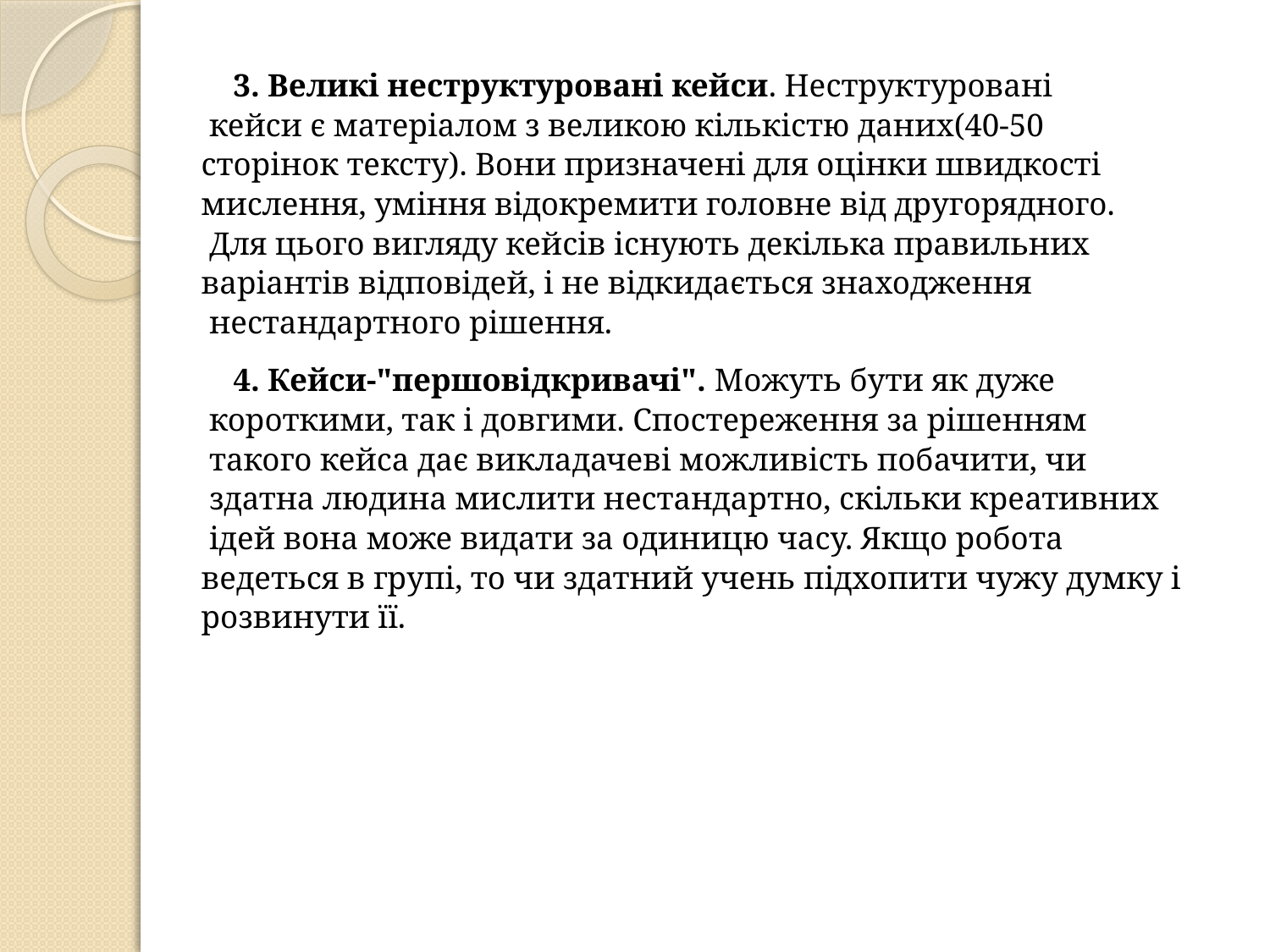

3. Великі неструктуровані кейси. Неструктуровані
 кейси є матеріалом з великою кількістю даних(40-50
сторінок тексту). Вони призначені для оцінки швидкості
мислення, уміння відокремити головне від другорядного.
 Для цього вигляду кейсів існують декілька правильних
варіантів відповідей, і не відкидається знаходження
 нестандартного рішення.

    4. Кейси-"першовідкривачі". Можуть бути як дуже
 короткими, так і довгими. Спостереження за рішенням
 такого кейса дає викладачеві можливість побачити, чи
 здатна людина мислити нестандартно, скільки креативних
 ідей вона може видати за одиницю часу. Якщо робота
ведеться в групі, то чи здатний учень підхопити чужу думку і
розвинути її.